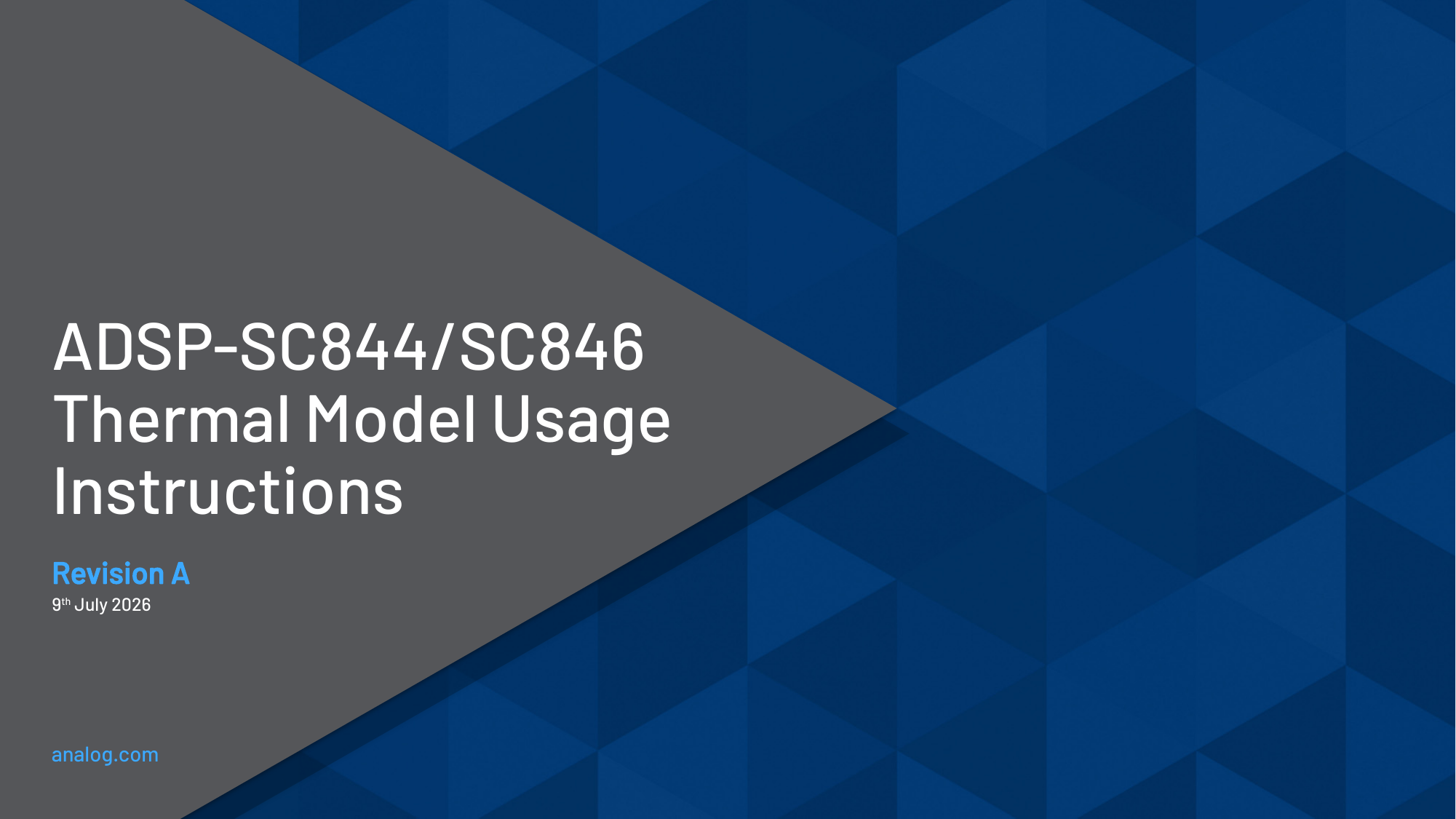

ADSP-SC844/SC846
Thermal Model Usage Instructions
Revision A
9th July 2026